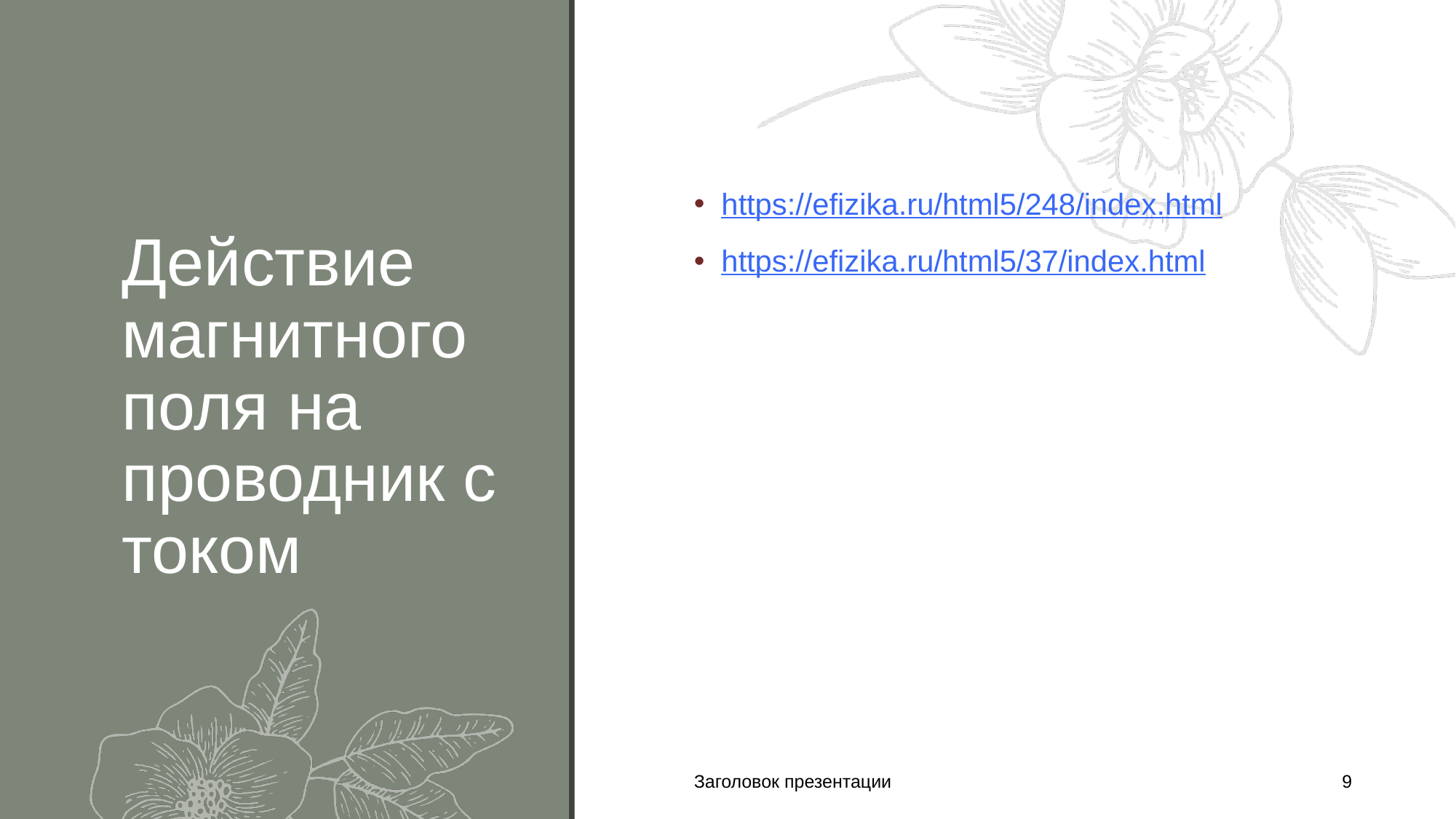

# Действие магнитного поля на проводник с током
https://efizika.ru/html5/248/index.html
https://efizika.ru/html5/37/index.html

Заголовок презентации
9